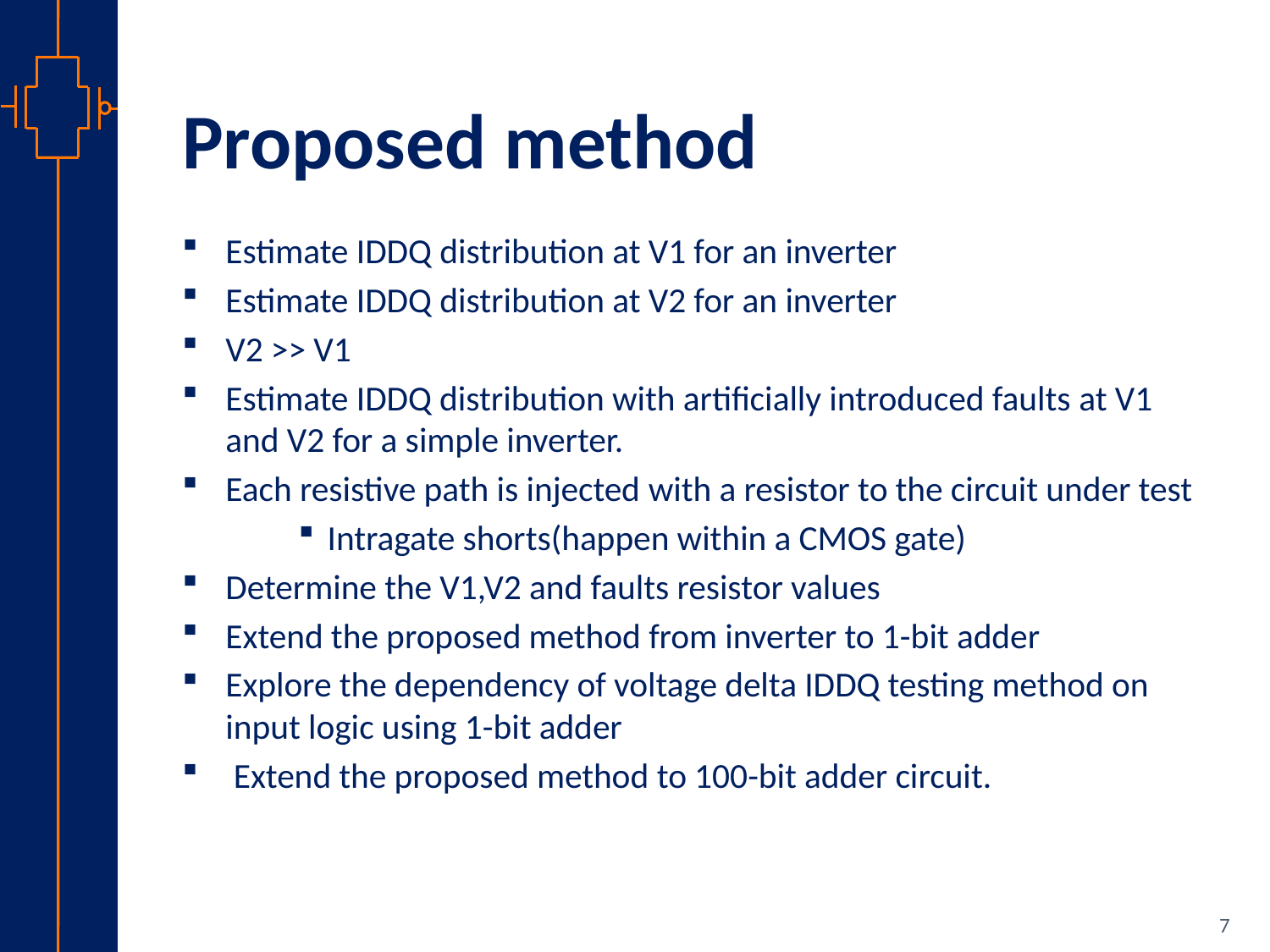

# Proposed method
Estimate IDDQ distribution at V1 for an inverter
Estimate IDDQ distribution at V2 for an inverter
V2 >> V1
Estimate IDDQ distribution with artificially introduced faults at V1 and V2 for a simple inverter.
Each resistive path is injected with a resistor to the circuit under test
Intragate shorts(happen within a CMOS gate)
Determine the V1,V2 and faults resistor values
Extend the proposed method from inverter to 1-bit adder
Explore the dependency of voltage delta IDDQ testing method on input logic using 1-bit adder
 Extend the proposed method to 100-bit adder circuit.

7